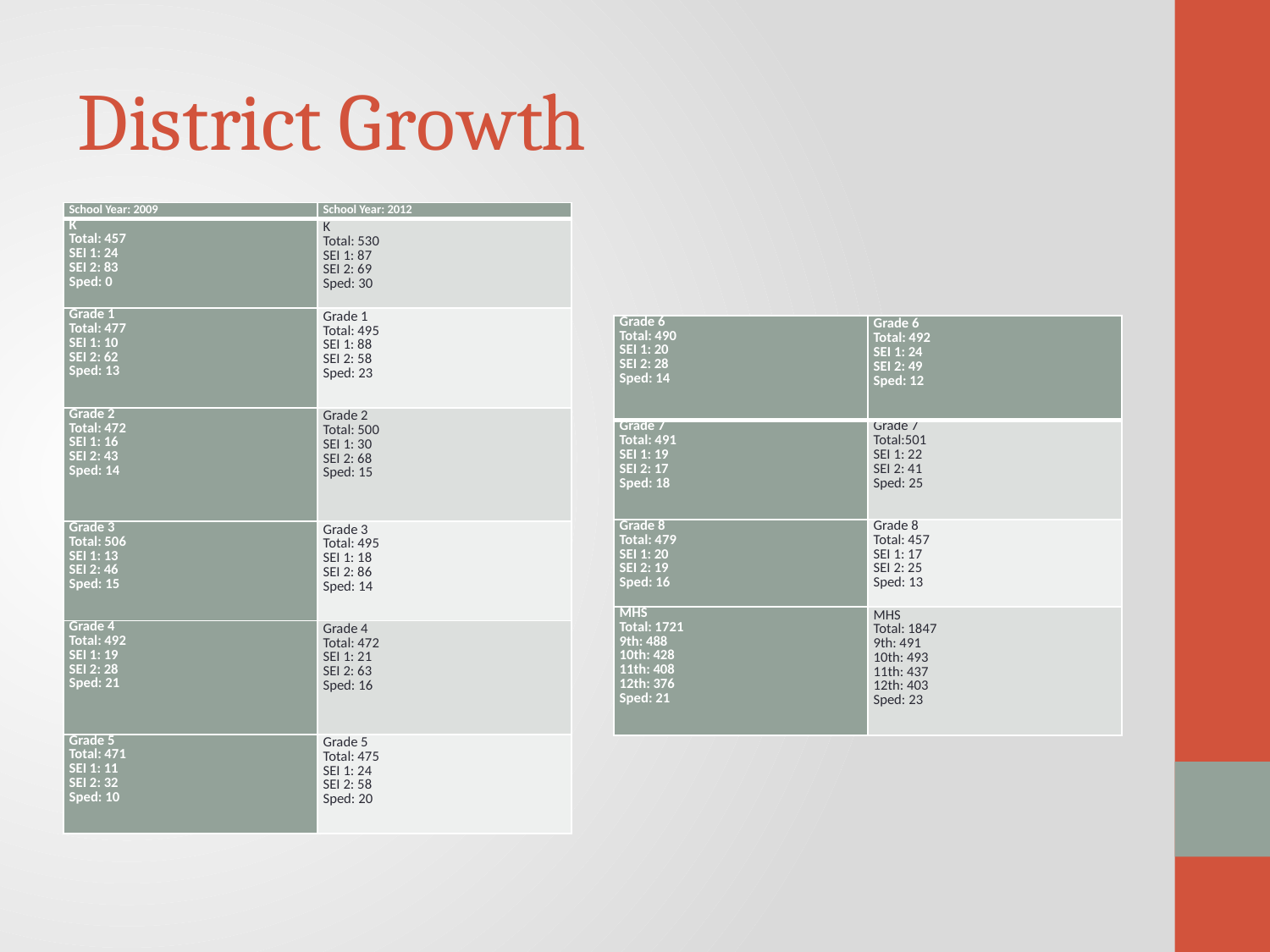

# District Growth
| School Year: 2009 | School Year: 2012 |
| --- | --- |
| K Total: 457 SEI 1: 24 SEI 2: 83 Sped: 0 | K Total: 530 SEI 1: 87 SEI 2: 69 Sped: 30 |
| Grade 1 Total: 477 SEI 1: 10 SEI 2: 62 Sped: 13 | Grade 1 Total: 495 SEI 1: 88 SEI 2: 58 Sped: 23 |
| Grade 2 Total: 472 SEI 1: 16 SEI 2: 43 Sped: 14 | Grade 2 Total: 500 SEI 1: 30 SEI 2: 68 Sped: 15 |
| Grade 3 Total: 506 SEI 1: 13 SEI 2: 46 Sped: 15 | Grade 3 Total: 495 SEI 1: 18 SEI 2: 86 Sped: 14 |
| Grade 4 Total: 492 SEI 1: 19 SEI 2: 28 Sped: 21 | Grade 4 Total: 472 SEI 1: 21 SEI 2: 63 Sped: 16 |
| Grade 5 Total: 471 SEI 1: 11 SEI 2: 32 Sped: 10 | Grade 5 Total: 475 SEI 1: 24 SEI 2: 58 Sped: 20 |
| Grade 6 Total: 490 SEI 1: 20 SEI 2: 28 Sped: 14 | Grade 6 Total: 492 SEI 1: 24 SEI 2: 49 Sped: 12 |
| --- | --- |
| Grade 7 Total: 491 SEI 1: 19 SEI 2: 17 Sped: 18 | Grade 7 Total:501 SEI 1: 22 SEI 2: 41 Sped: 25 |
| Grade 8 Total: 479 SEI 1: 20 SEI 2: 19 Sped: 16 | Grade 8 Total: 457 SEI 1: 17 SEI 2: 25 Sped: 13 |
| MHS Total: 1721 9th: 488 10th: 428 11th: 408 12th: 376 Sped: 21 | MHS Total: 1847 9th: 491 10th: 493 11th: 437 12th: 403 Sped: 23 |